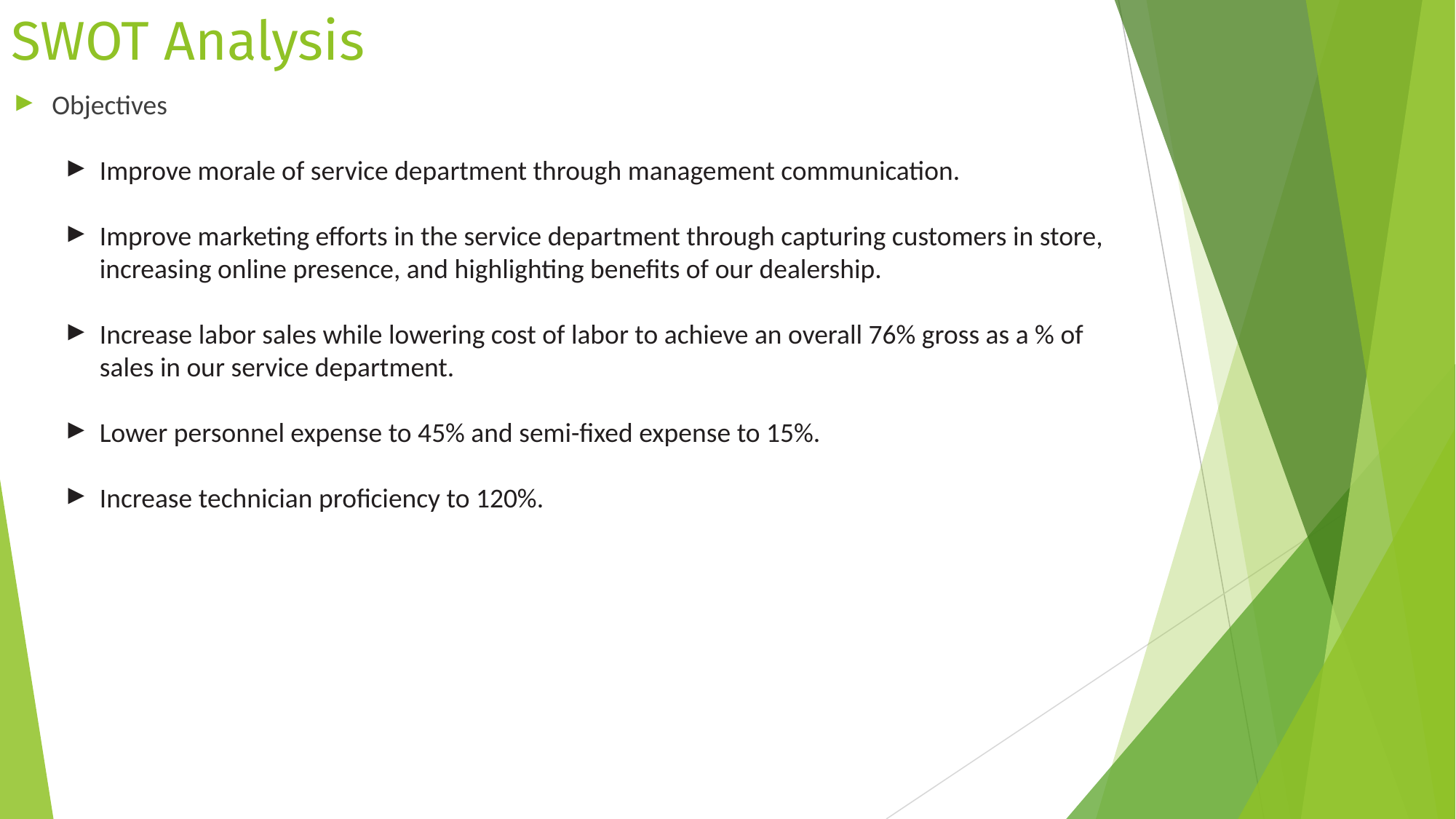

# SWOT Analysis
Objectives

Improve morale of service department through management communication.

Improve marketing efforts in the service department through capturing customers in store, increasing online presence, and highlighting benefits of our dealership.

Increase labor sales while lowering cost of labor to achieve an overall 76% gross as a % of sales in our service department.

Lower personnel expense to 45% and semi-fixed expense to 15%.

Increase technician proficiency to 120%.